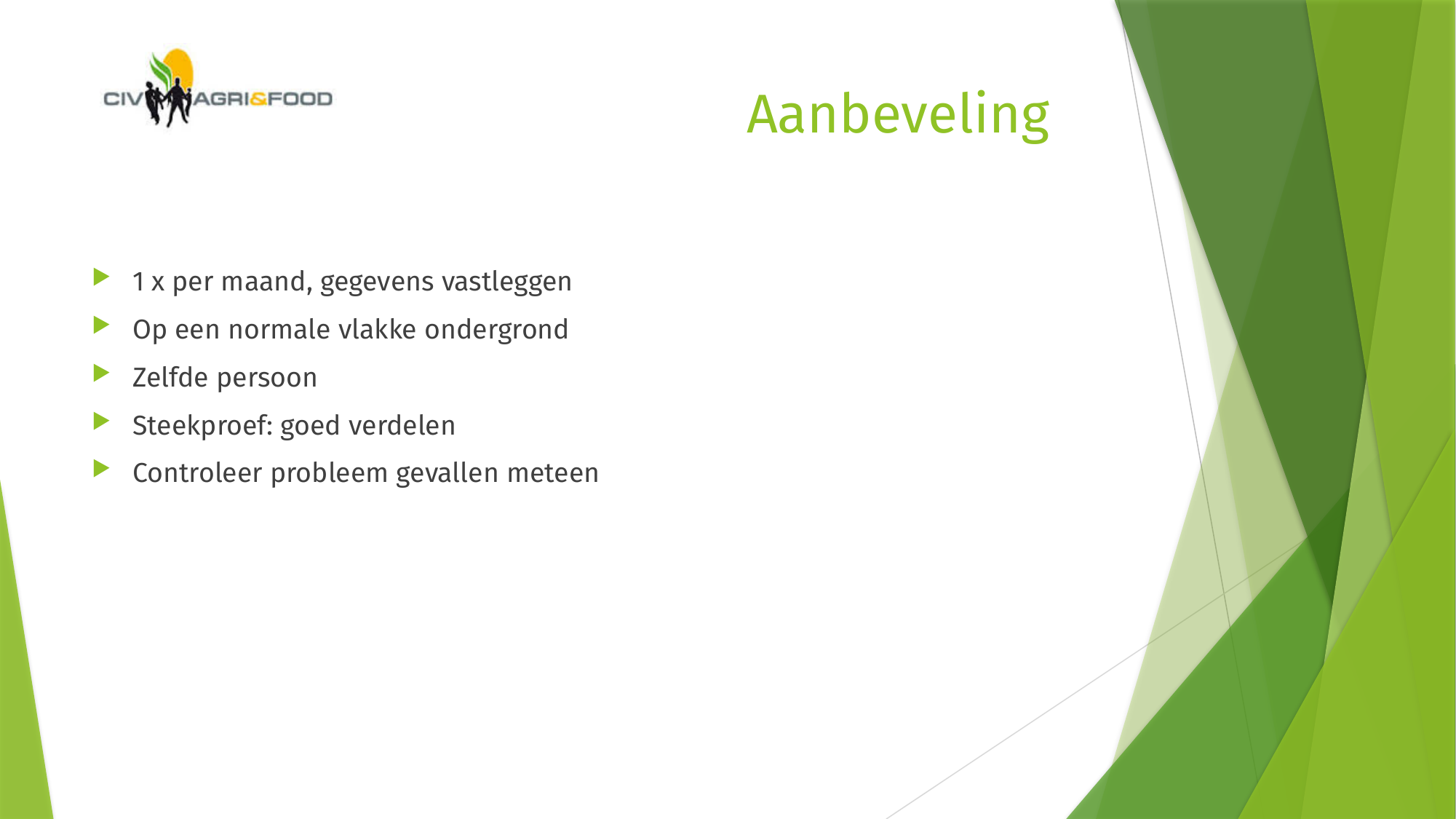

# Aanbeveling
1 x per maand, gegevens vastleggen
Op een normale vlakke ondergrond
Zelfde persoon
Steekproef: goed verdelen
Controleer probleem gevallen meteen